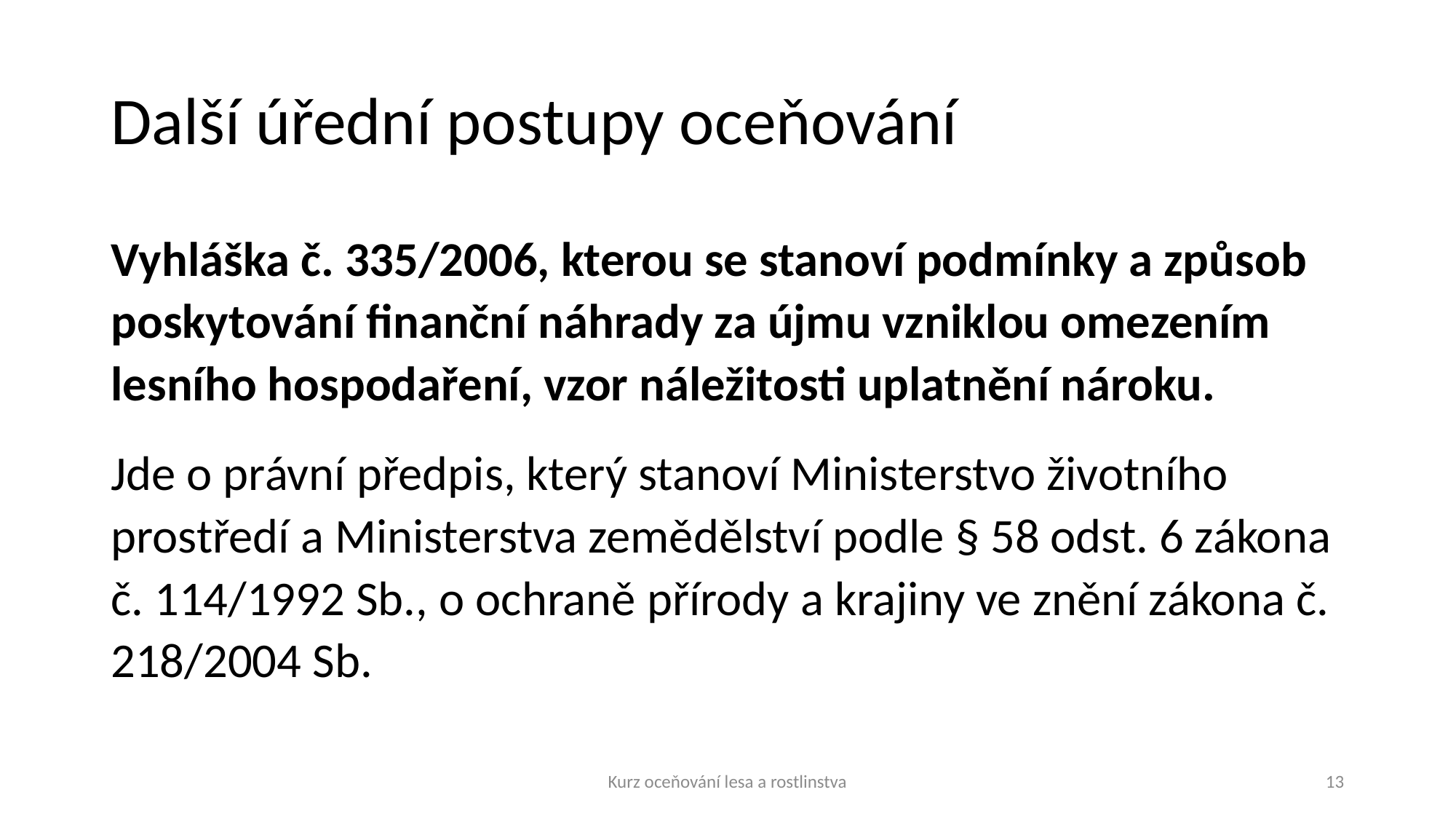

# Další úřední postupy oceňování
Vyhláška č. 335/2006, kterou se stanoví podmínky a způsob poskytování finanční náhrady za újmu vzniklou omezením lesního hospodaření, vzor náležitosti uplatnění nároku.
Jde o právní předpis, který stanoví Ministerstvo životního prostředí a Ministerstva zemědělství podle § 58 odst. 6 zákona č. 114/1992 Sb., o ochraně přírody a krajiny ve znění zákona č. 218/2004 Sb.

Kurz oceňování lesa a rostlinstva
13